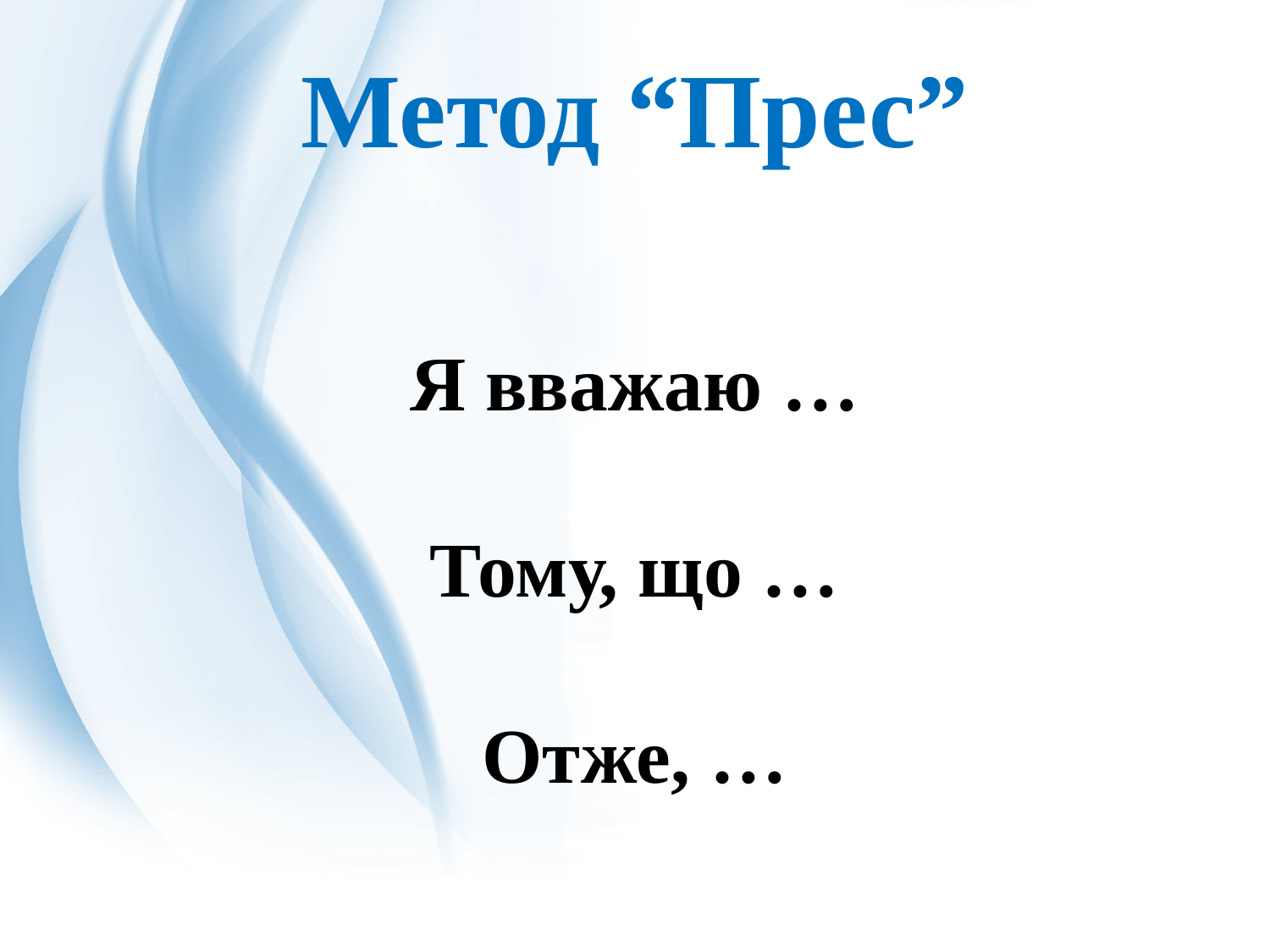

# Метод “Прес”
Я вважаю …
Тому, що …
Отже, …